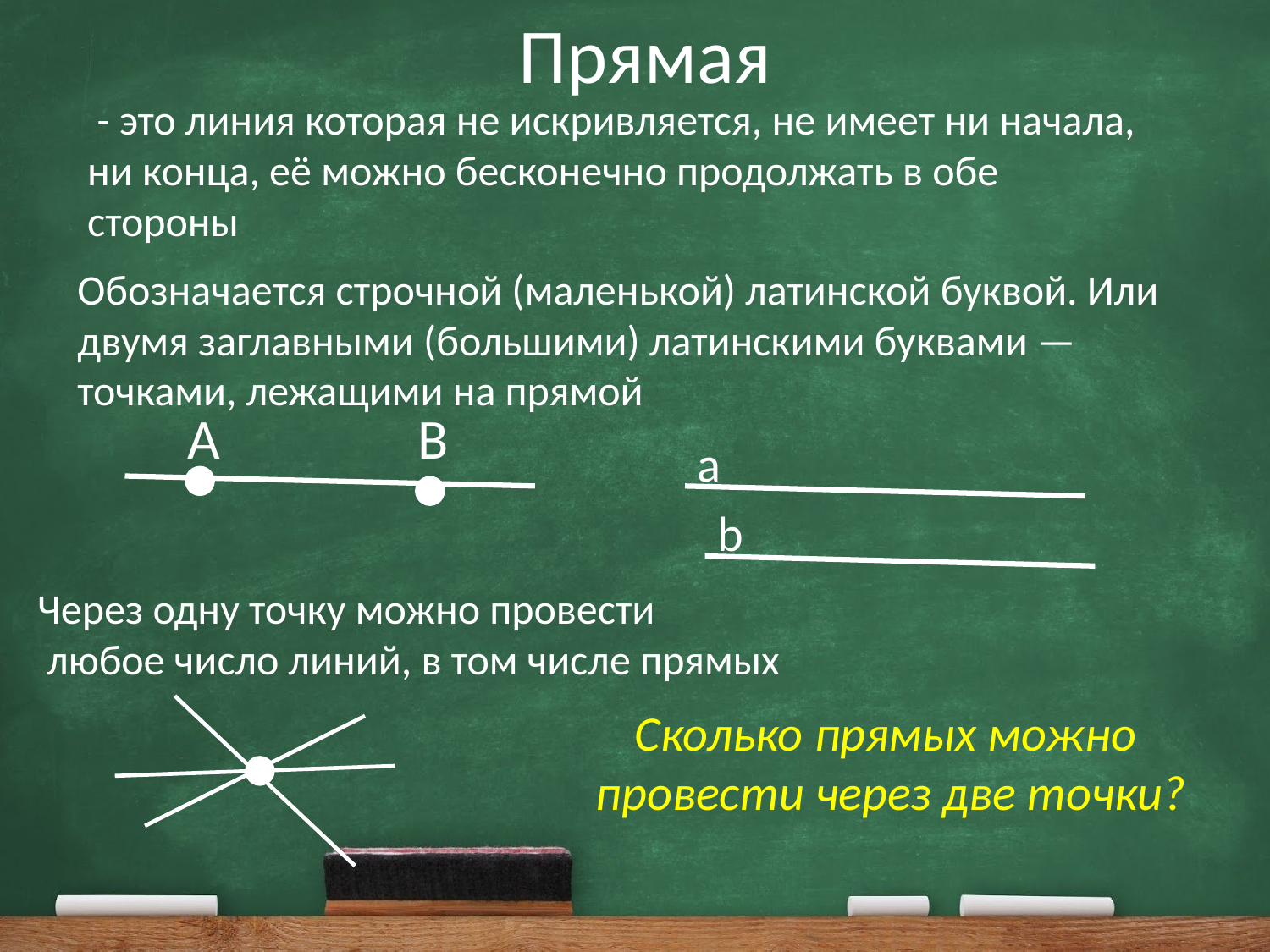

Прямая
 - это линия которая не искривляется, не имеет ни начала, ни конца, её можно бесконечно продолжать в обе стороны
Обозначается строчной (маленькой) латинской буквой. Или двумя заглавными (большими) латинскими буквами — точками, лежащими на прямой
А

В

a
b
Через одну точку можно провести
 любое число линий, в том числе прямых
Сколько прямых можно
провести через две точки?